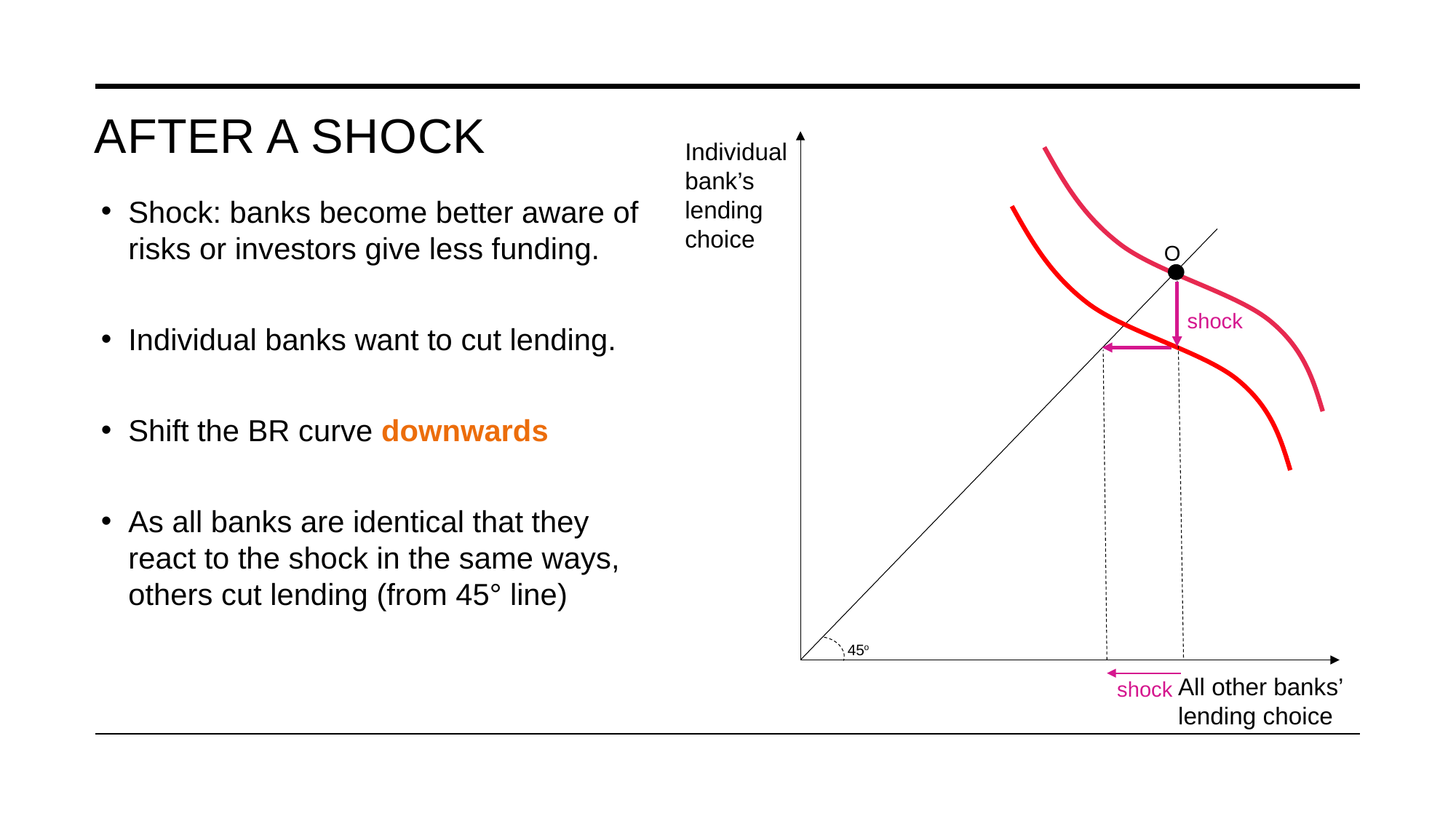

# After a shock
Individual
bank’s
lending
choice

O

shock

45o

All other banks’
lending choice
shock

Shock: banks become better aware of risks or investors give less funding.

Individual banks want to cut lending.

Shift the BR curve downwards

As all banks are identical that they react to the shock in the same ways, others cut lending (from 45° line)